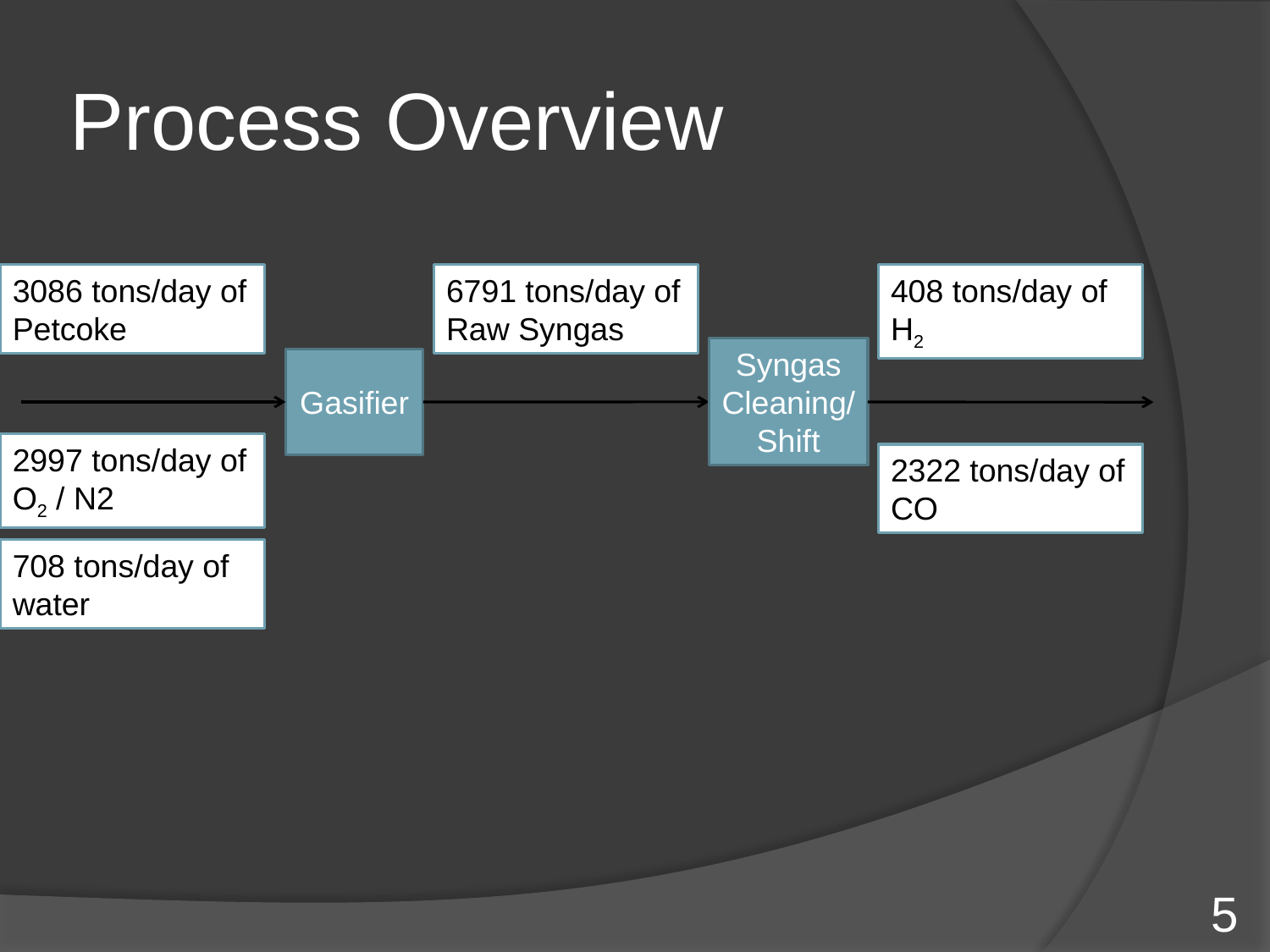

# Process Overview
3086 tons/day of Petcoke
6791 tons/day of Raw Syngas
408 tons/day of H2
Syngas Cleaning/ Shift
Gasifier
2997 tons/day of O2 / N2
2322 tons/day of CO
708 tons/day of water
5